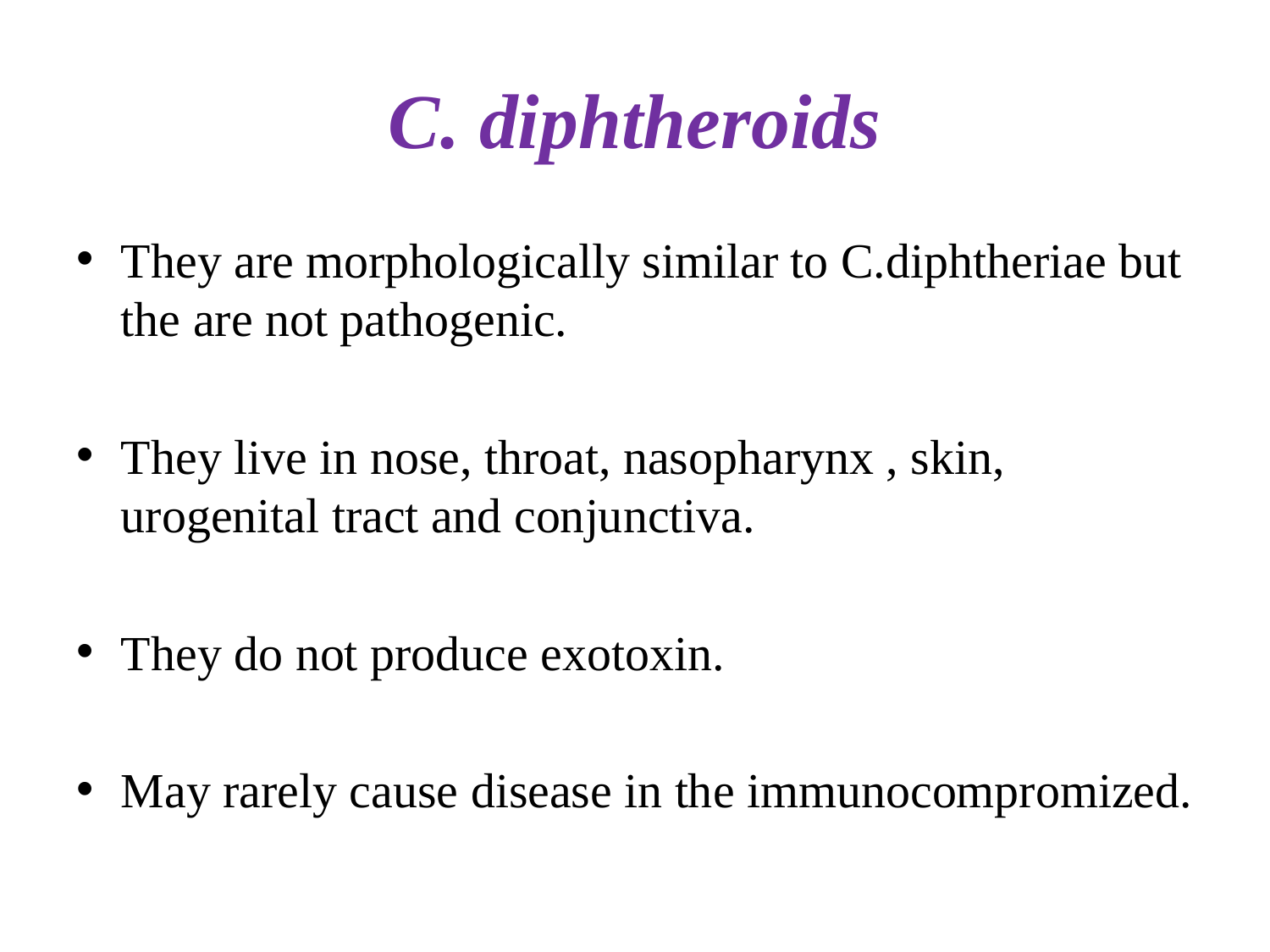

# C. diphtheroids
They are morphologically similar to C.diphtheriae but the are not pathogenic.

They live in nose, throat, nasopharynx , skin,  urogenital tract and conjunctiva.

They do not produce exotoxin.

May rarely cause disease in the immunocompromized.